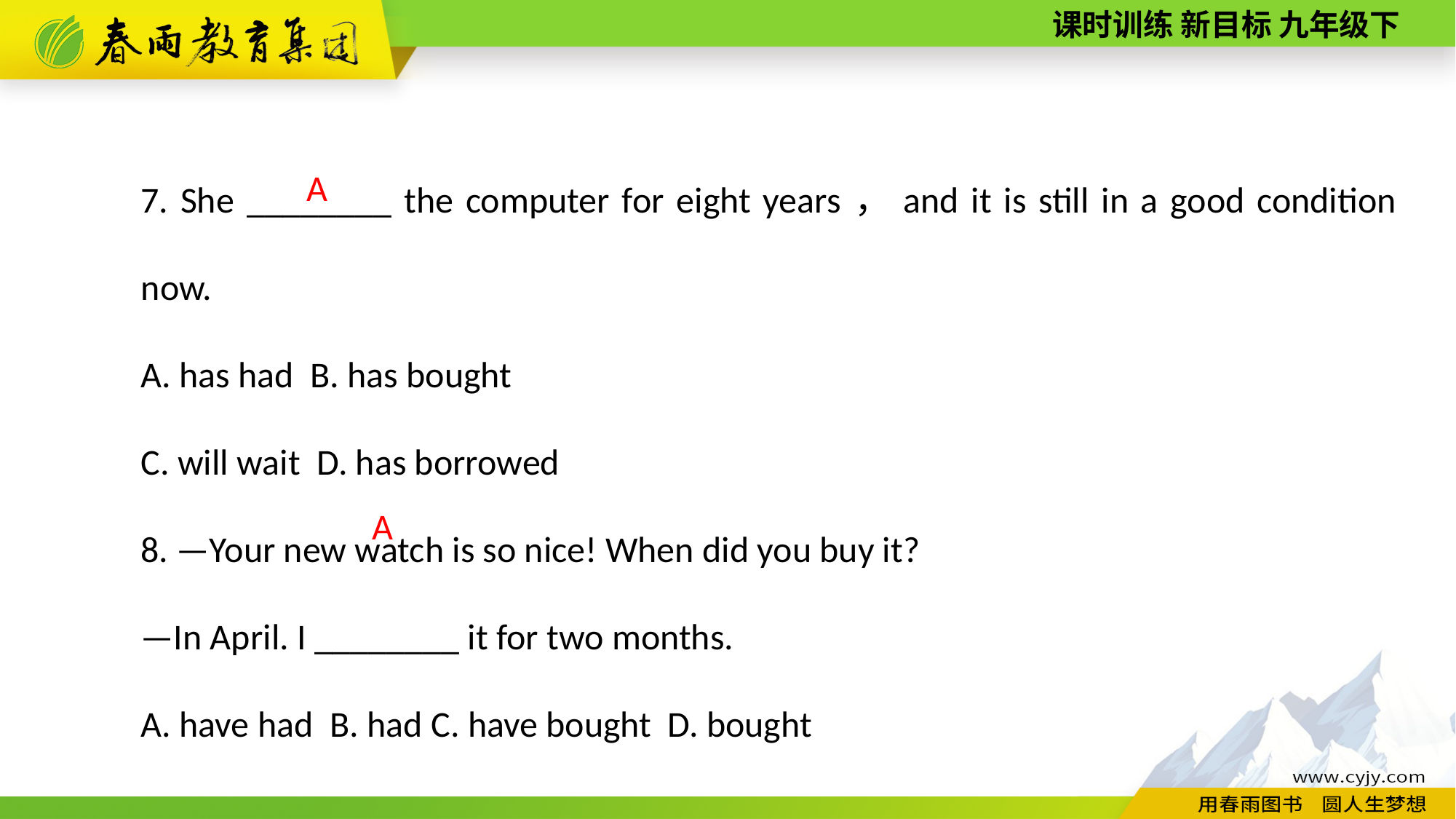

7. She ________ the computer for eight years，and it is still in a good condition now.
A. has had  B. has bought
C. will wait  D. has borrowed
8. —Your new watch is so nice! When did you buy it?
—In April. I ________ it for two months.
A. have had  B. had  C. have bought  D. bought
A
A